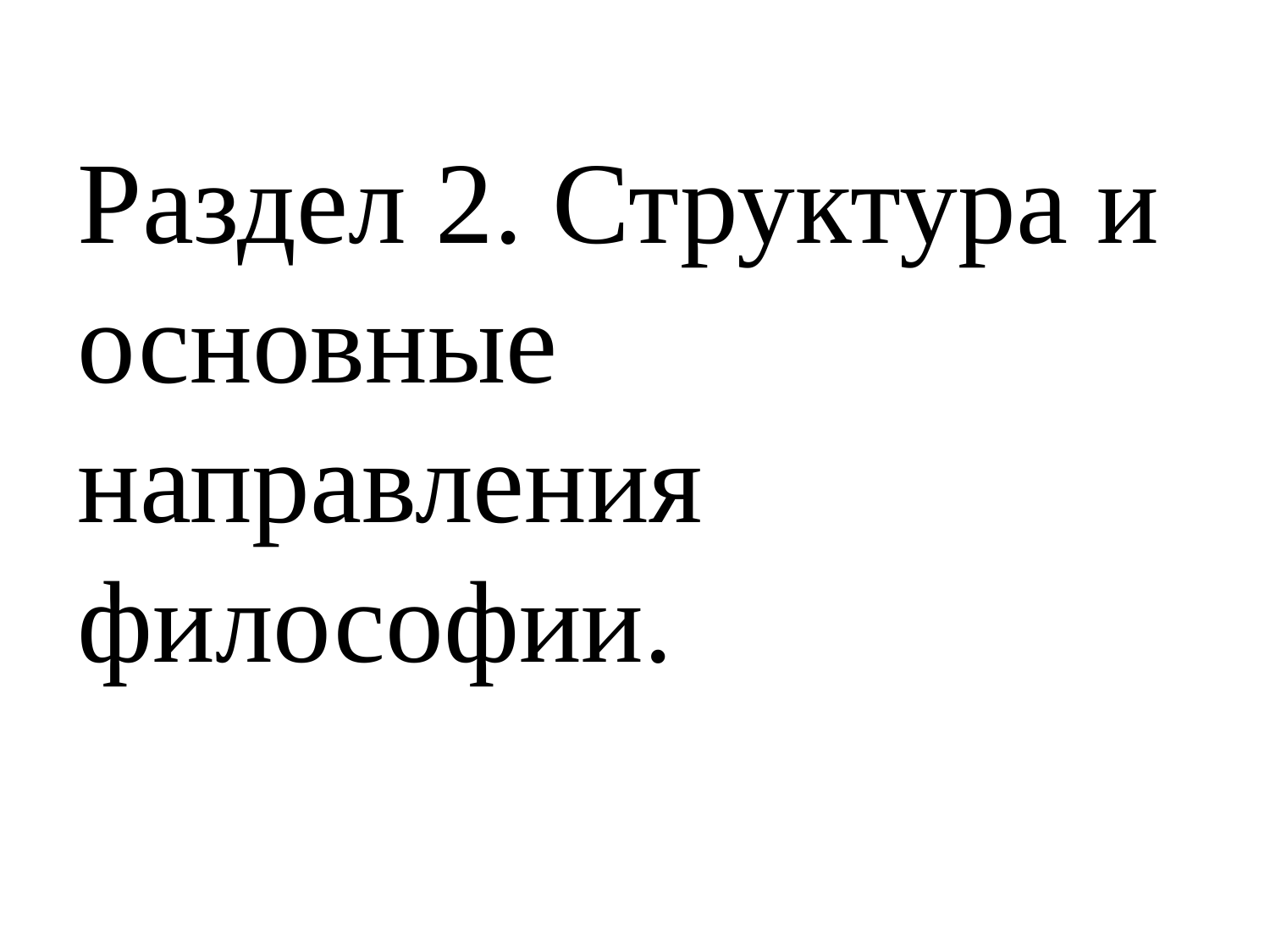

# Раздел 2. Структура и основные направления философии.